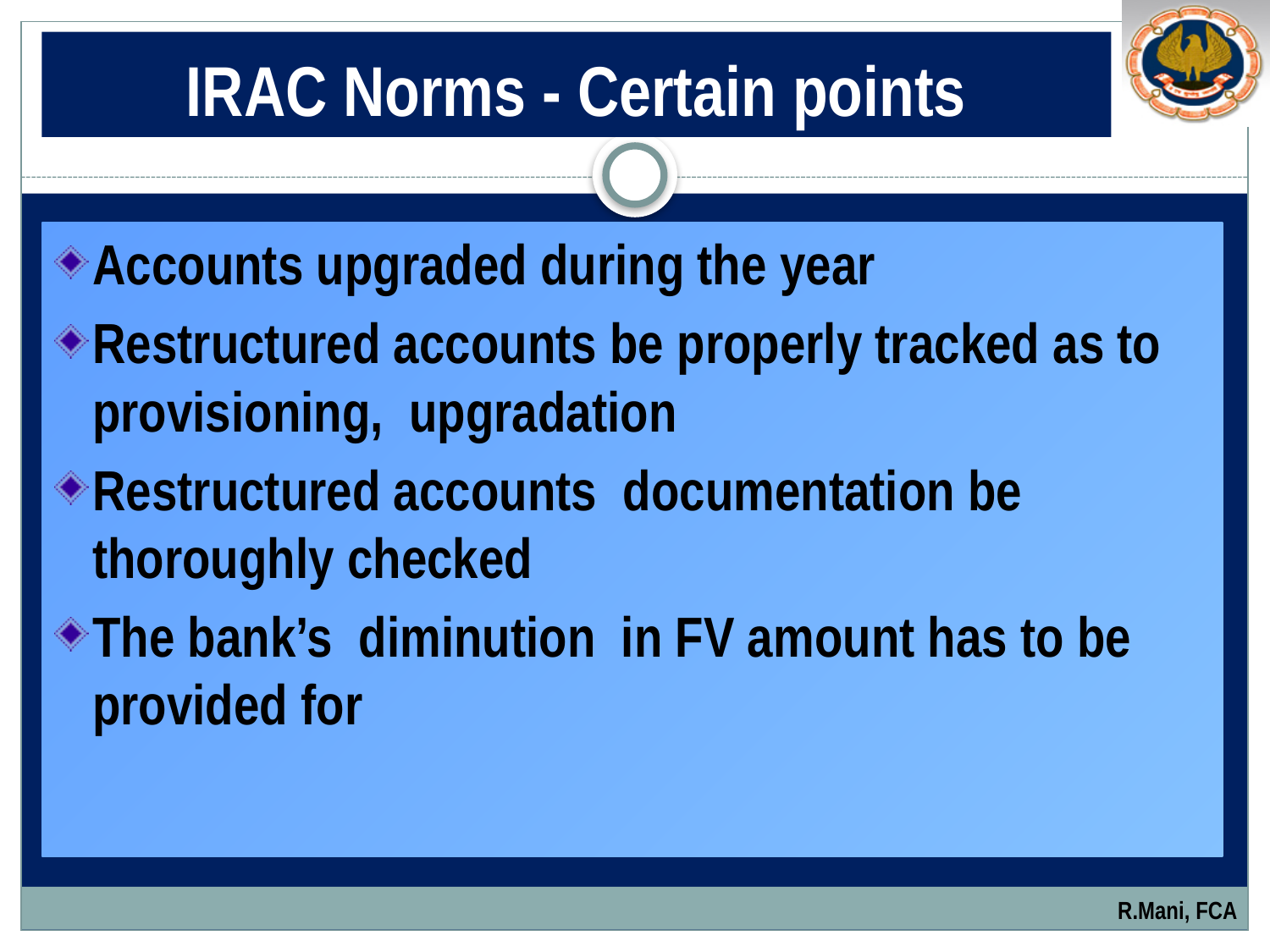

# IRAC Norms - Certain points
Accounts upgraded during the year
Restructured accounts be properly tracked as to provisioning,  upgradation
Restructured accounts  documentation be thoroughly checked
The bank’s  diminution  in FV amount has to be provided for